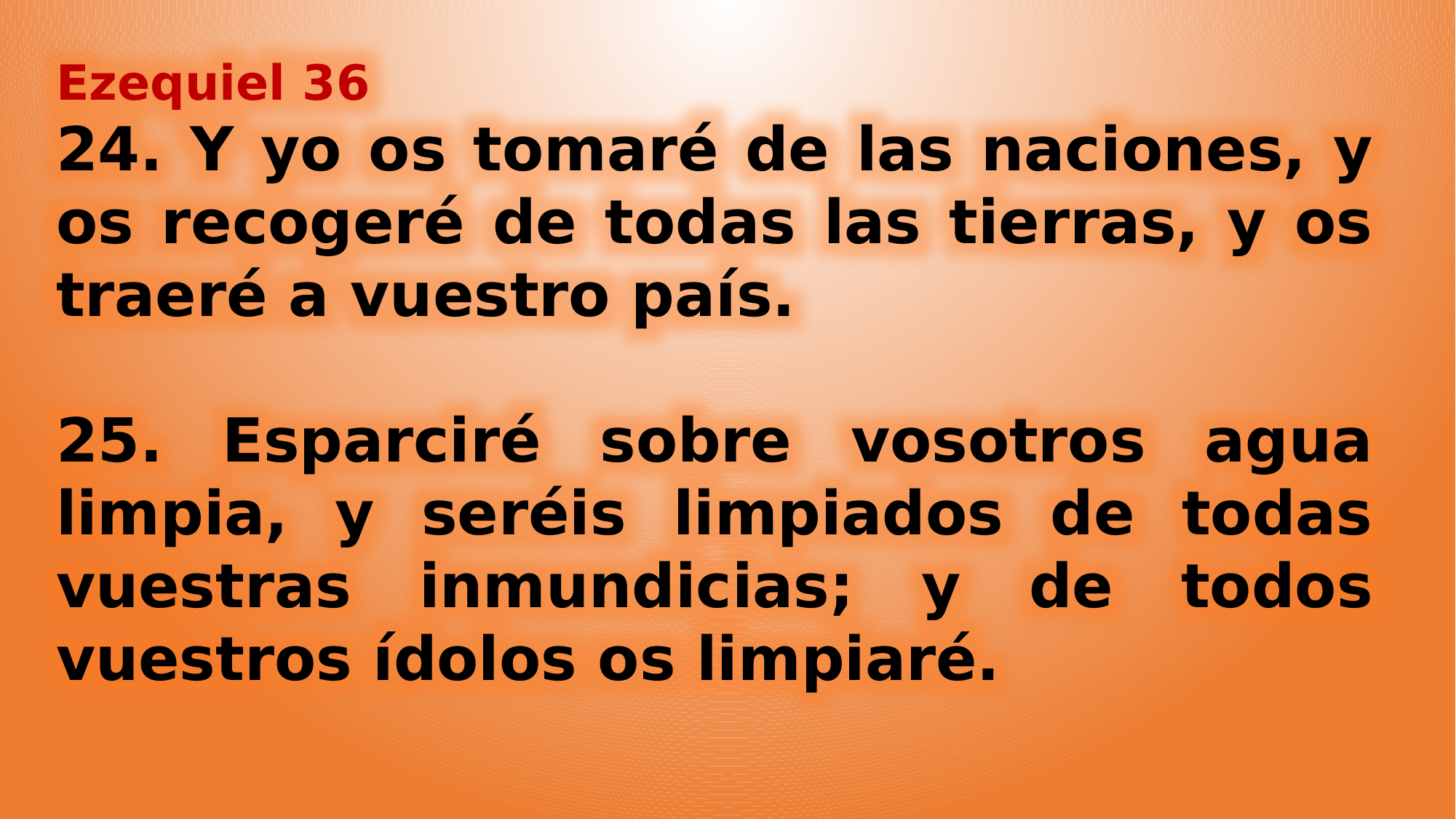

Ezequiel 36
24. Y yo os tomaré de las naciones, y os recogeré de todas las tierras, y os traeré a vuestro país.

25. Esparciré sobre vosotros agua limpia, y seréis limpiados de todas vuestras inmundicias; y de todos vuestros ídolos os limpiaré.